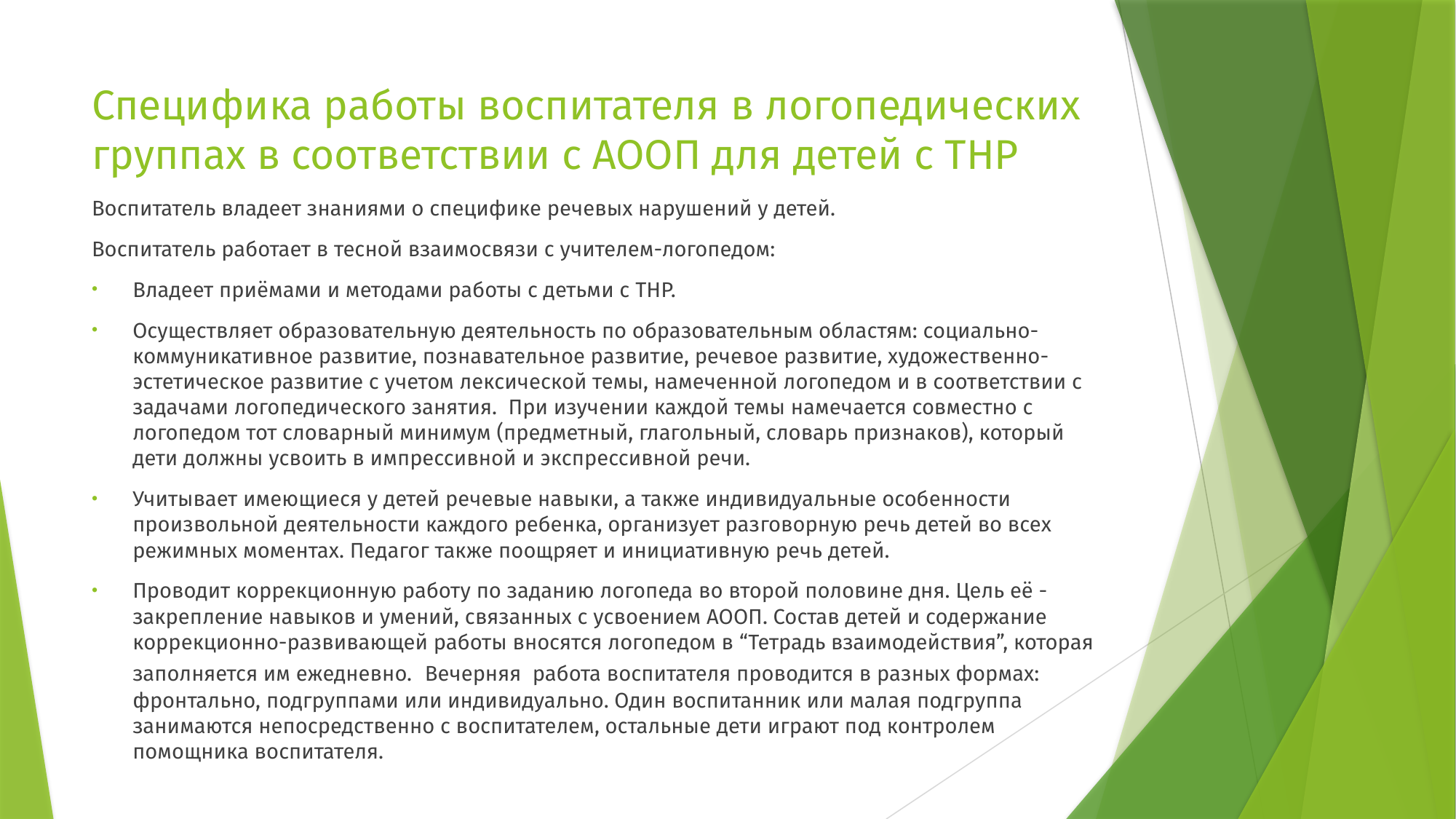

# Специфика работы воспитателя в логопедических группах в соответствии с АООП для детей с ТНР
Воспитатель владеет знаниями о специфике речевых нарушений у детей.
Воспитатель работает в тесной взаимосвязи с учителем-логопедом:
Владеет приёмами и методами работы с детьми с ТНР.
Осуществляет образовательную деятельность по образовательным областям: социально-коммуникативное развитие, познавательное развитие, речевое развитие, художественно-эстетическое развитие с учетом лексической темы, намеченной логопедом и в соответствии с задачами логопедического занятия.  При изучении каждой темы намечается совместно с логопедом тот словарный минимум (предметный, глагольный, словарь признаков), который дети должны усвоить в импрессивной и экспрессивной речи.
Учитывает имеющиеся у детей речевые навыки, а также индивидуальные особенности произвольной деятельности каждого ребенка, организует разговорную речь детей во всех режимных моментах. Педагог также поощряет и инициативную речь детей.
Проводит коррекционную работу по заданию логопеда во второй половине дня. Цель её - закрепление навыков и умений, связанных с усвоением АООП. Состав детей и содержание коррекционно-развивающей работы вносятся логопедом в “Тетрадь взаимодействия”, которая заполняется им ежедневно.  Вечерняя  работа воспитателя проводится в разных формах: фронтально, подгруппами или индивидуально. Один воспитанник или малая подгруппа занимаются непосредственно с воспитателем, остальные дети играют под контролем помощника воспитателя.